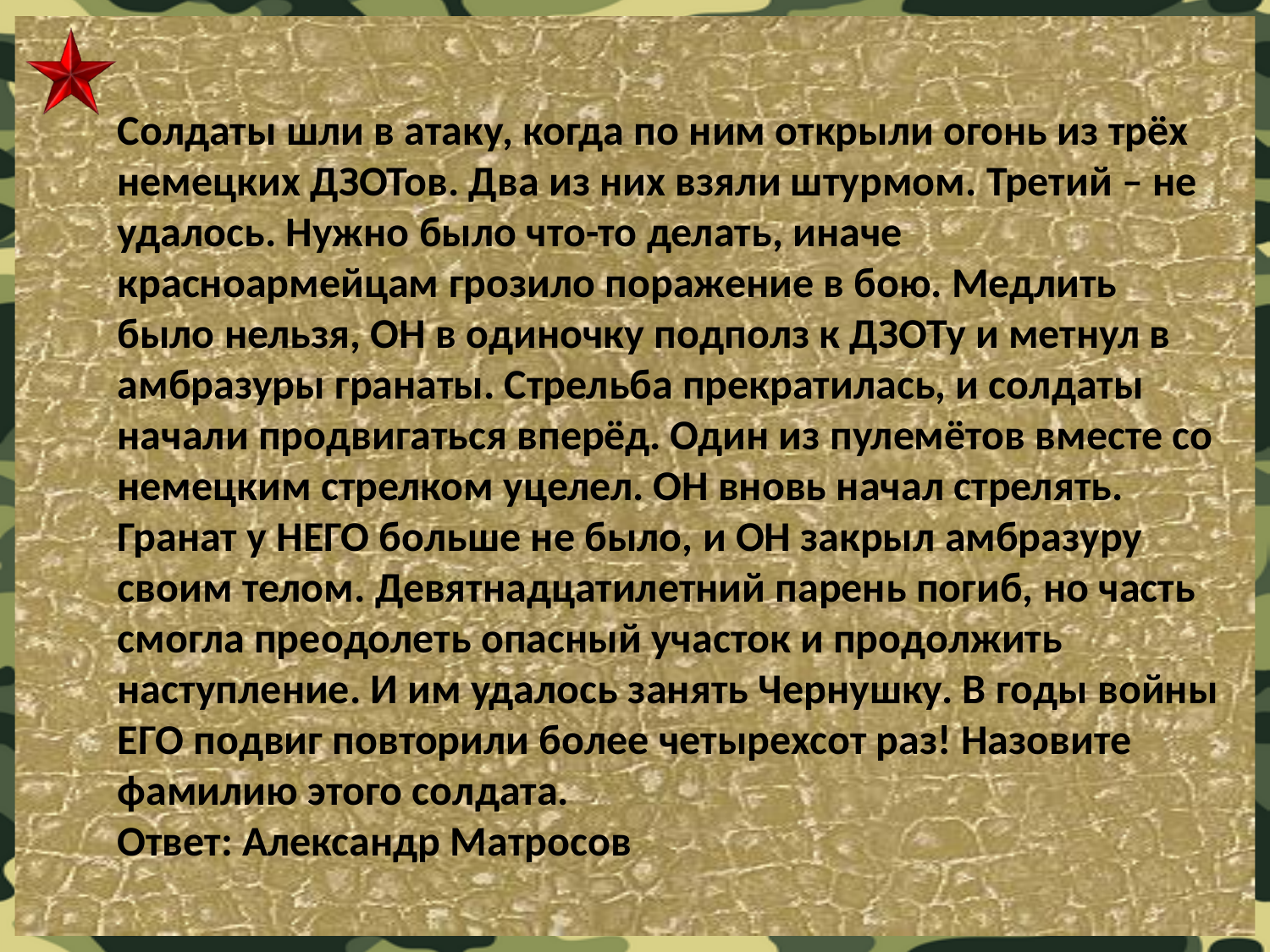

Солдаты шли в атаку, когда по ним открыли огонь из трёх немецких ДЗОТов. Два из них взяли штурмом. Третий – не удалось. Нужно было что-то делать, иначе красноармейцам грозило поражение в бою. Медлить было нельзя, ОН в одиночку подполз к ДЗОТу и метнул в амбразуры гранаты. Стрельба прекратилась, и солдаты начали продвигаться вперёд. Один из пулемётов вместе со немецким стрелком уцелел. ОН вновь начал стрелять. Гранат у НЕГО больше не было, и ОН закрыл амбразуру своим телом. Девятнадцатилетний парень погиб, но часть смогла преодолеть опасный участок и продолжить наступление. И им удалось занять Чернушку. В годы войны ЕГО подвиг повторили более четырехсот раз! Назовите фамилию этого солдата.
Ответ: Александр Матросов